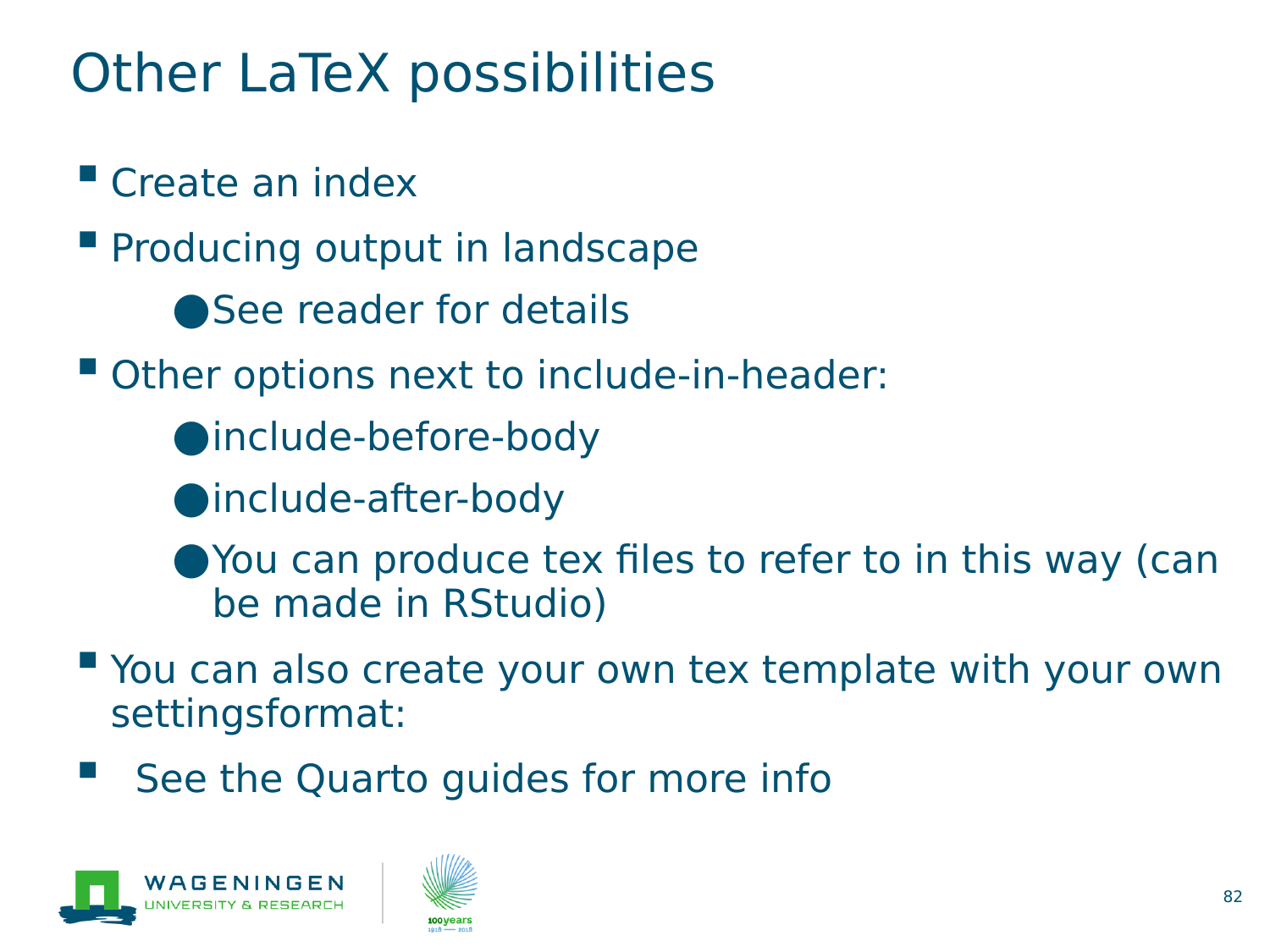

# Other LaTeX possibilities
Create an index
Producing output in landscape
See reader for details
Other options next to include-in-header:
include-before-body
include-after-body
You can produce tex files to refer to in this way (can be made in RStudio)
You can also create your own tex template with your own settingsformat:
  See the Quarto guides for more info
82